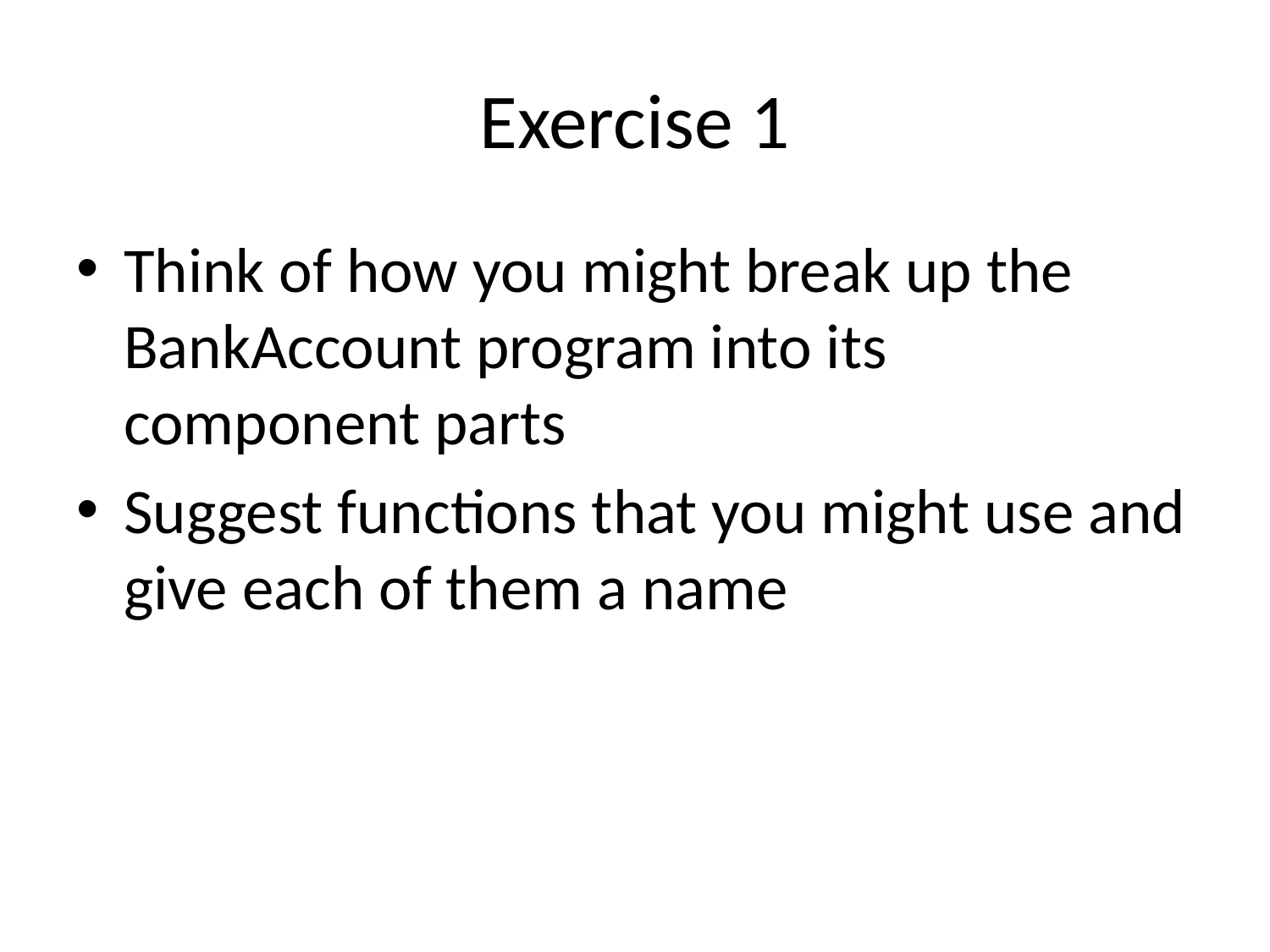

# Exercise 1
Think of how you might break up the BankAccount program into its component parts
Suggest functions that you might use and give each of them a name